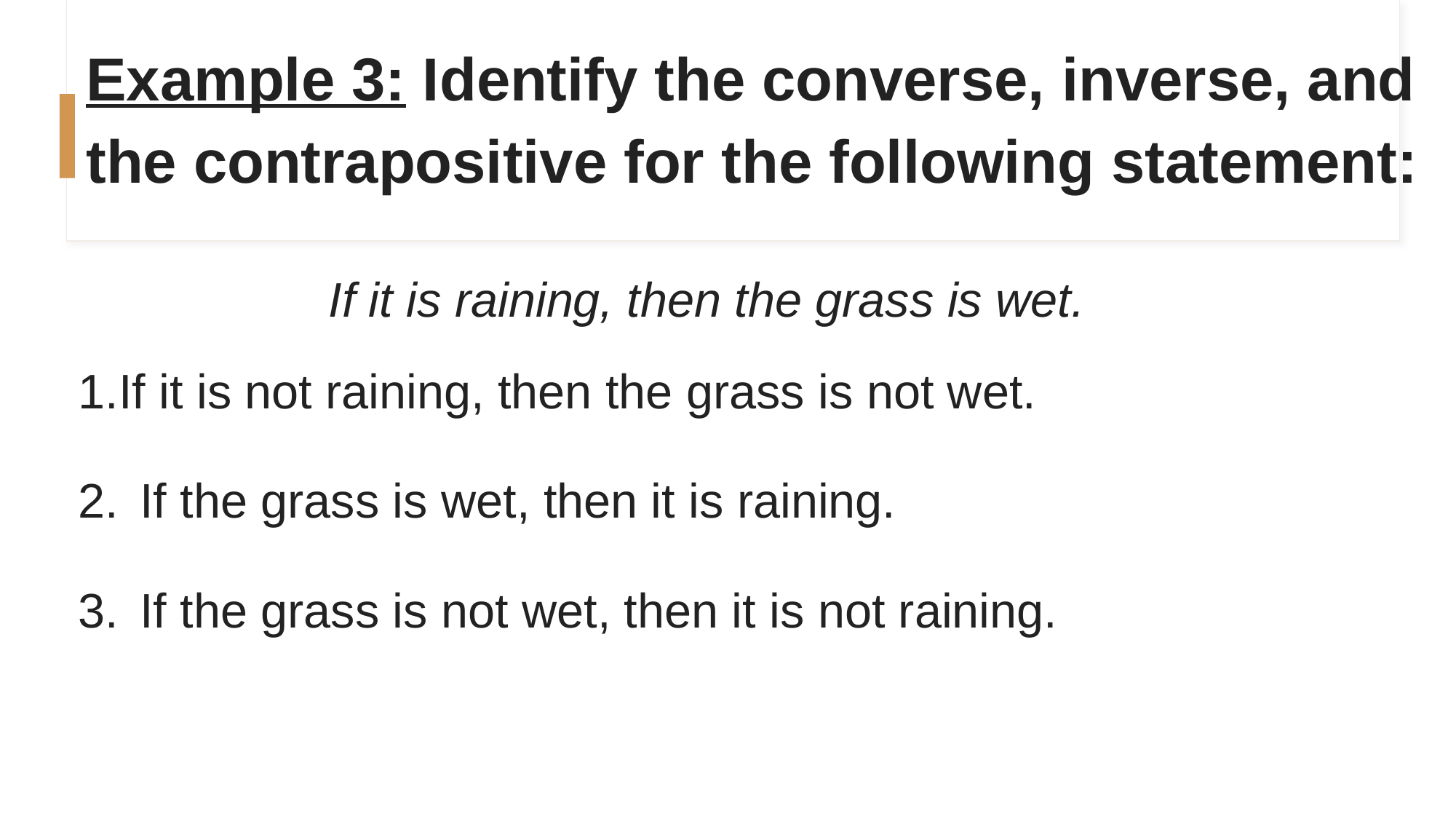

Example 3: Identify the converse, inverse, and
the contrapositive for the following statement:
#
If it is raining, then the grass is wet.
If it is not raining, then the grass is not wet.
If the grass is wet, then it is raining.
If the grass is not wet, then it is not raining.